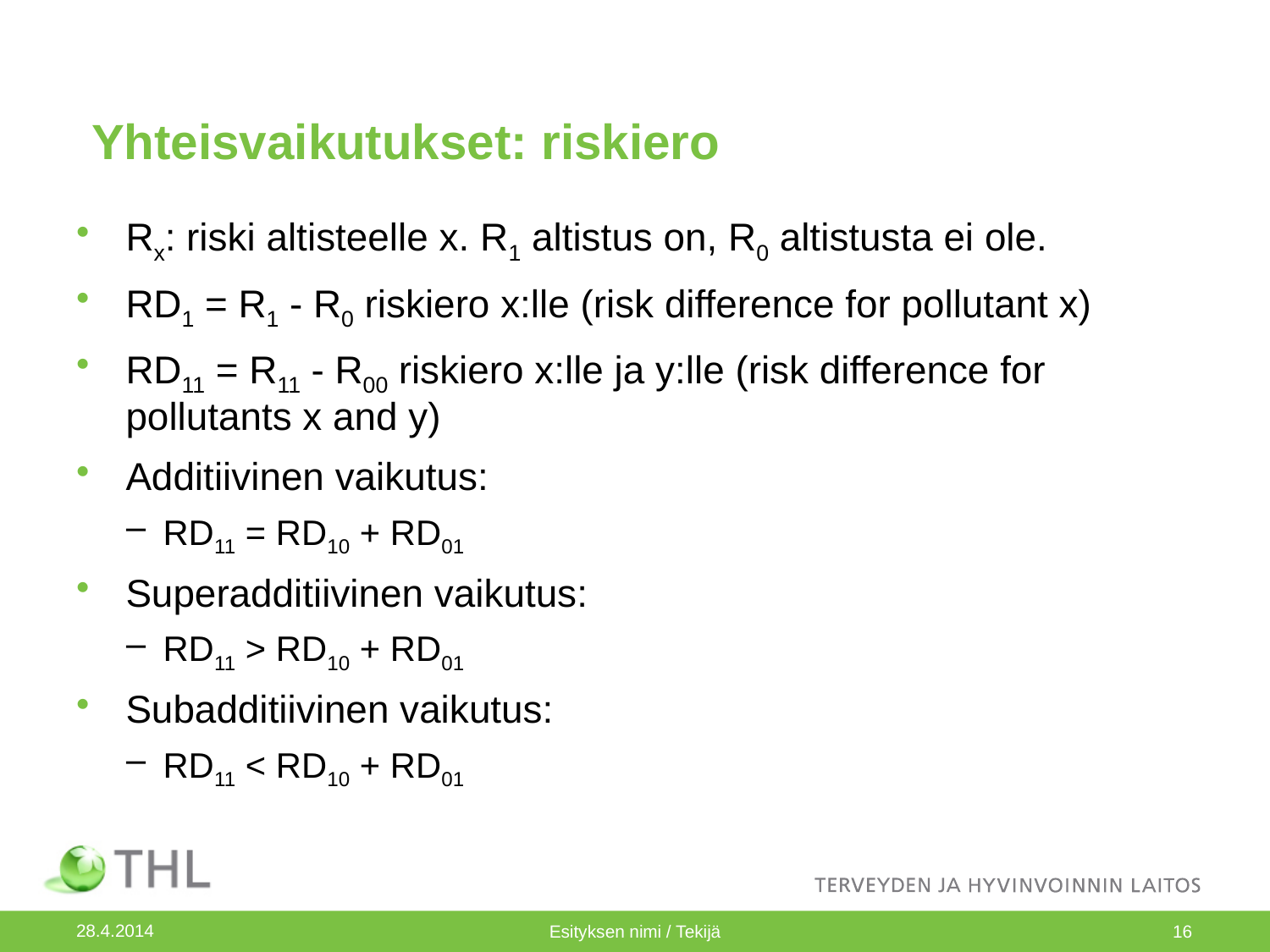

# Yhteisvaikutukset: riskiero
Rx: riski altisteelle x. R1 altistus on, R0 altistusta ei ole.
RD1 = R1 - R0 riskiero x:lle (risk difference for pollutant x)
RD11 = R11 - R00 riskiero x:lle ja y:lle (risk difference for pollutants x and y)
Additiivinen vaikutus:
RD11 = RD10 + RD01
Superadditiivinen vaikutus:
RD11 > RD10 + RD01
Subadditiivinen vaikutus:
RD11 < RD10 + RD01
28.4.2014
Esityksen nimi / Tekijä
16